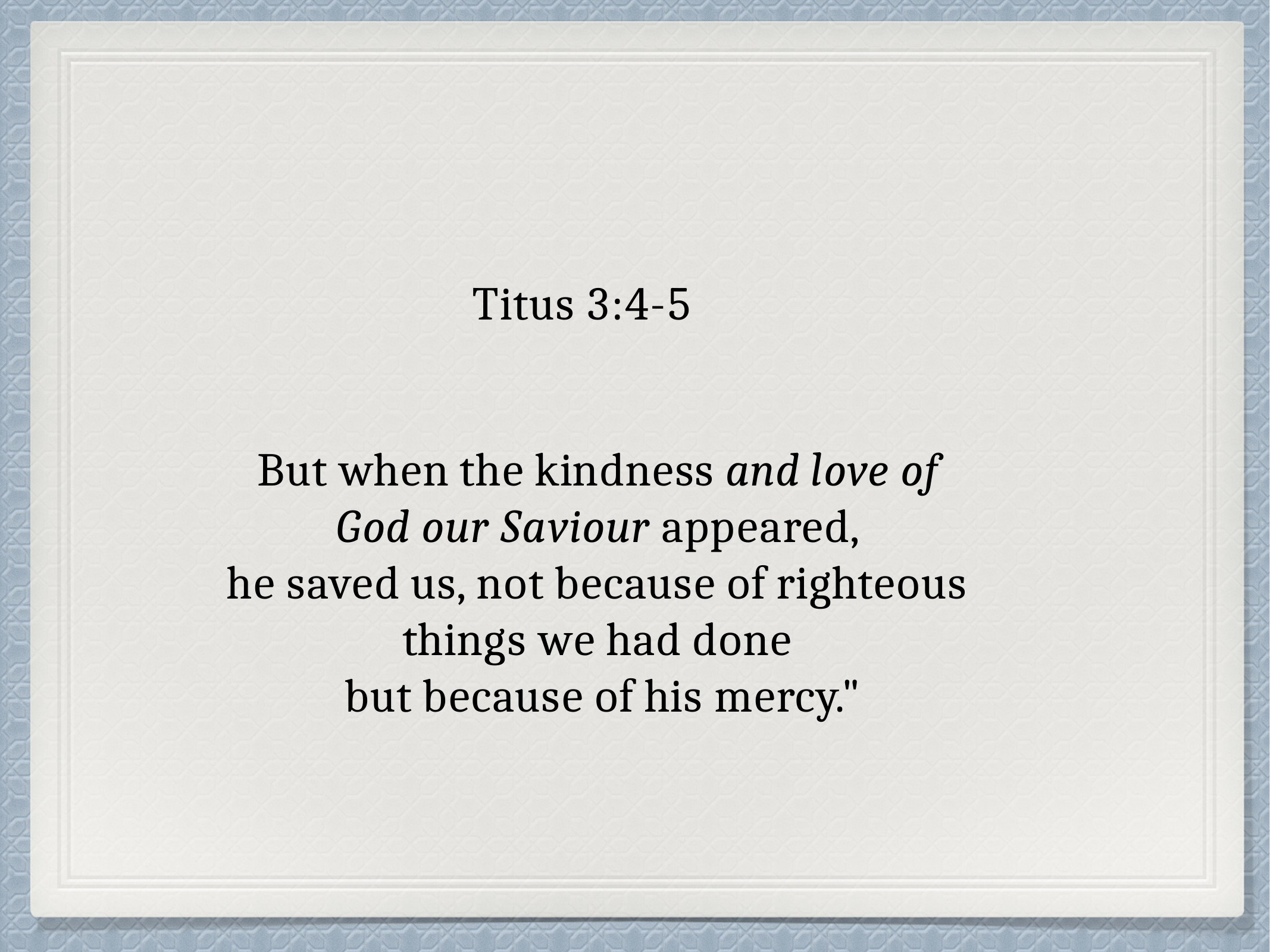

Titus 3:4-5
But when the kindness and love of
God our Saviour appeared,
he saved us, not because of righteous
things we had done
but because of his mercy."